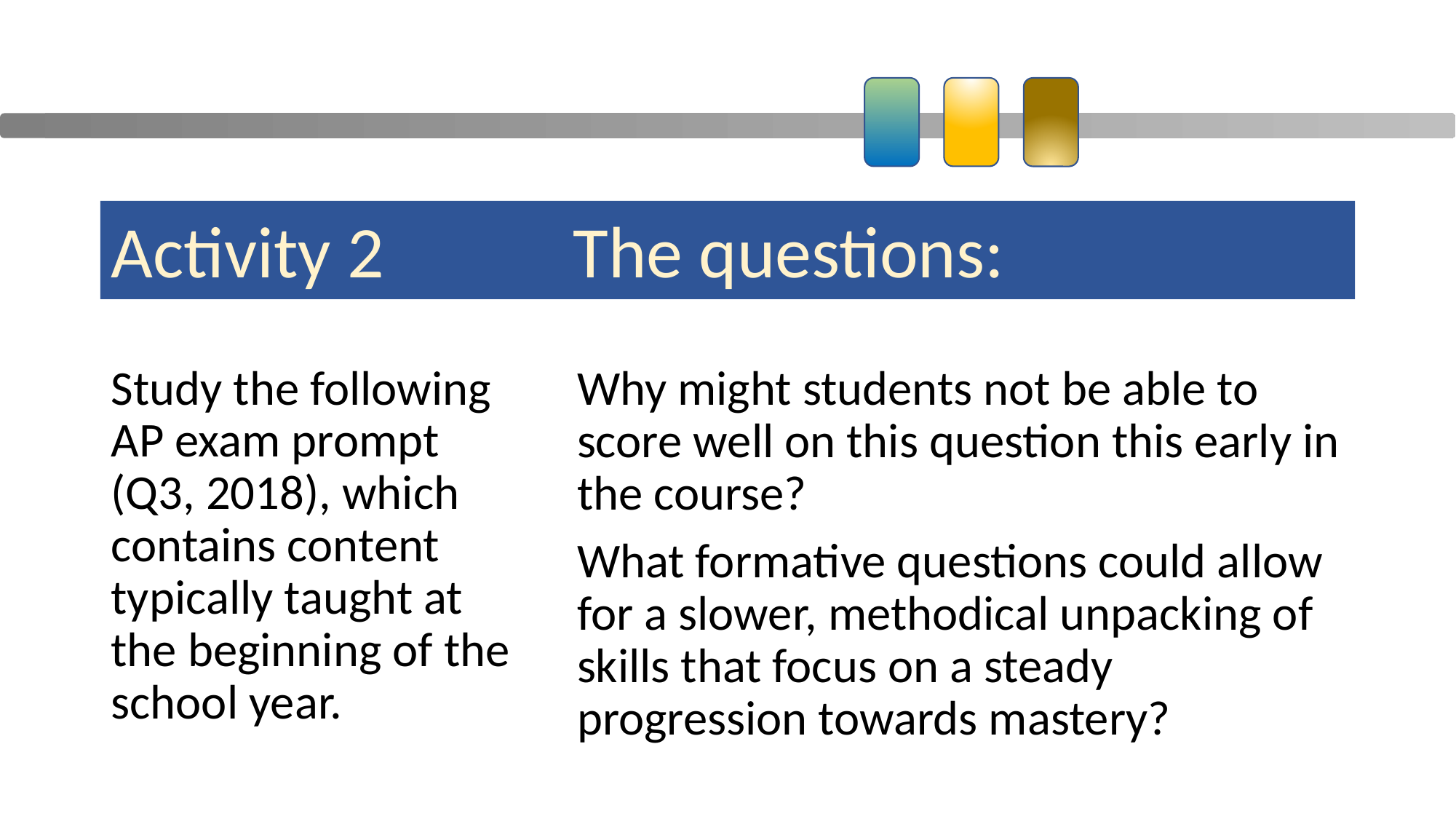

#

Activity 2
The questions:

Why might students not be able to score well on this question this early in the course?
What formative questions could allow for a slower, methodical unpacking of skills that focus on a steady progression towards mastery?

Study the following AP exam prompt (Q3, 2018), which contains content typically taught at the beginning of the school year.